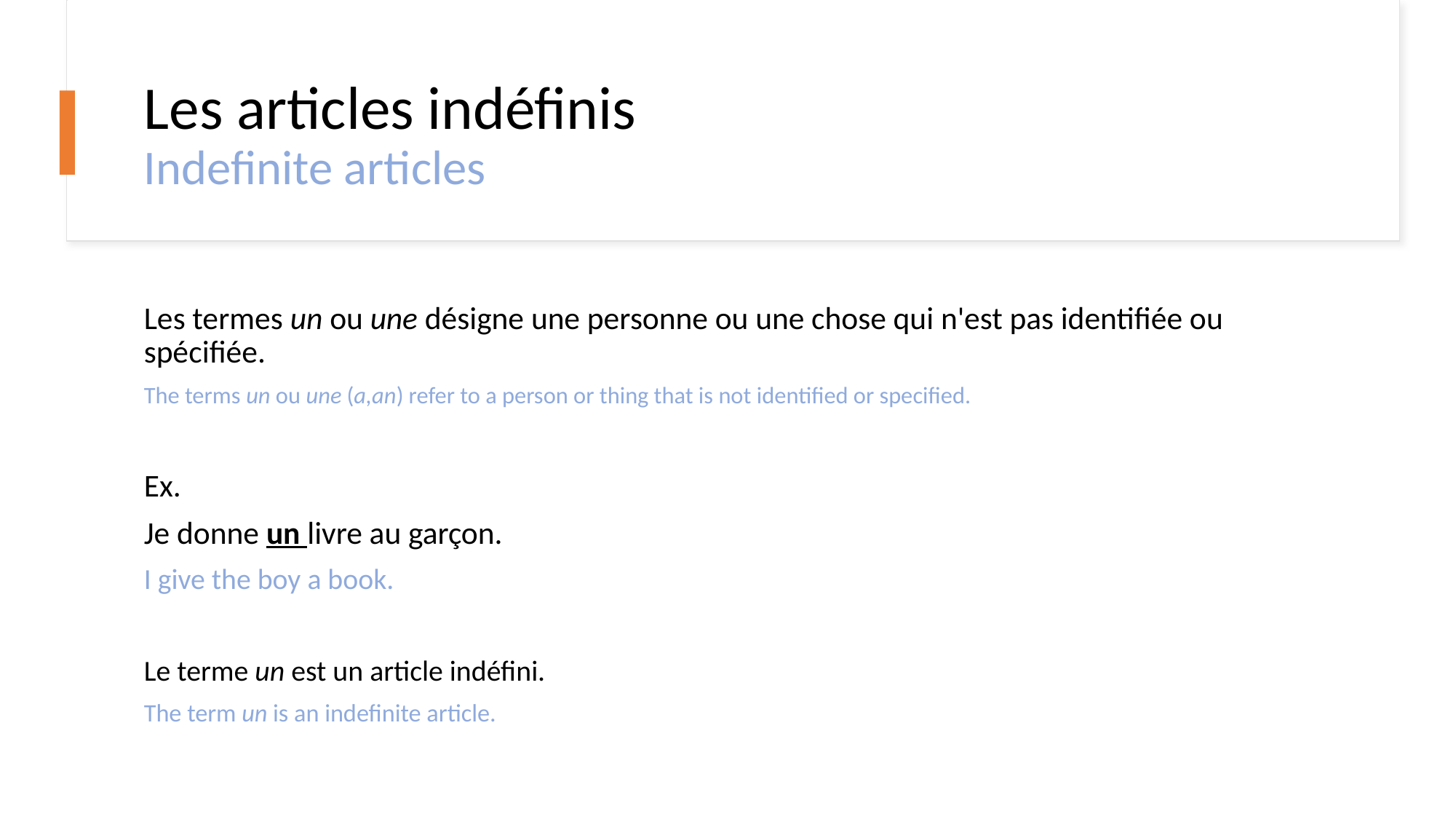

# Les articles indéfinis Indefinite articles

Les termes un ou une désigne une personne ou une chose qui n'est pas identifiée ou spécifiée.
The terms un ou une (a,an) refer to a person or thing that is not identified or specified.

Ex.
Je donne un livre au garçon.
I give the boy a book.

Le terme un est un article indéfini.
The term un is an indefinite article.

20